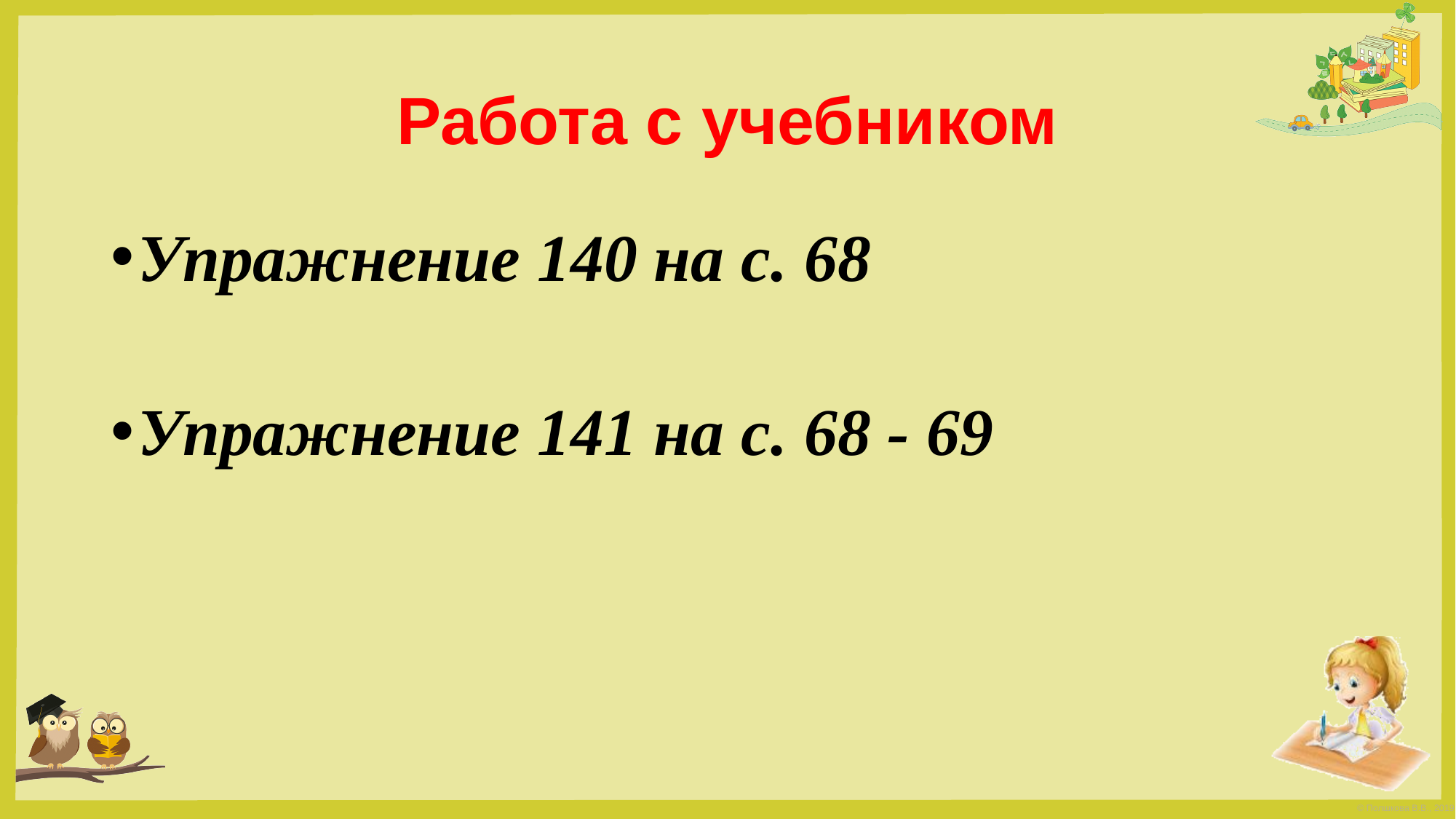

# Работа с учебником
Упражнение 140 на с. 68

Упражнение 141 на с. 68 - 69